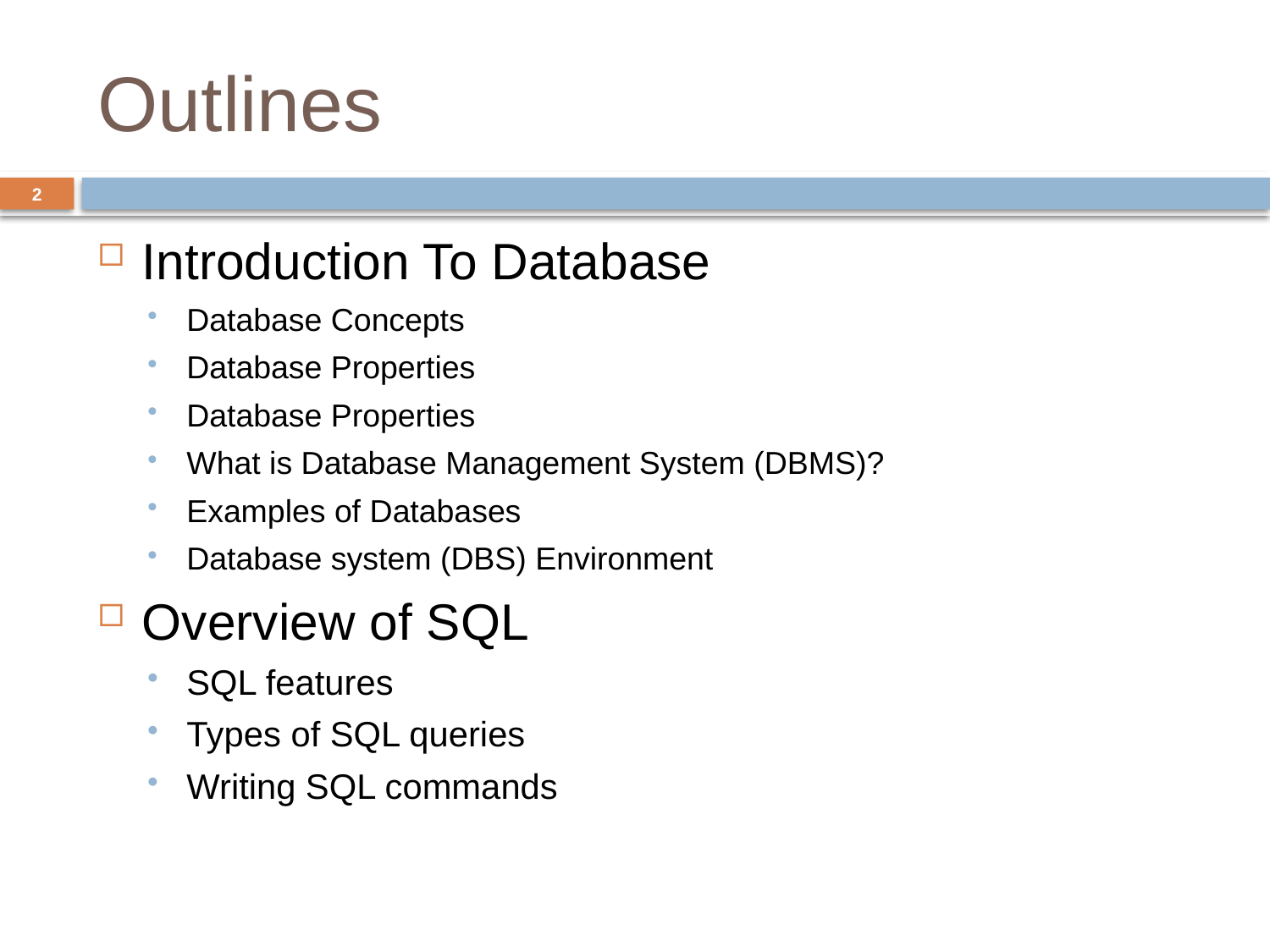

# Outlines
2
Introduction To Database
Database Concepts
Database Properties
Database Properties
What is Database Management System (DBMS)?
Examples of Databases
Database system (DBS) Environment
Overview of SQL
SQL features
Types of SQL queries
Writing SQL commands